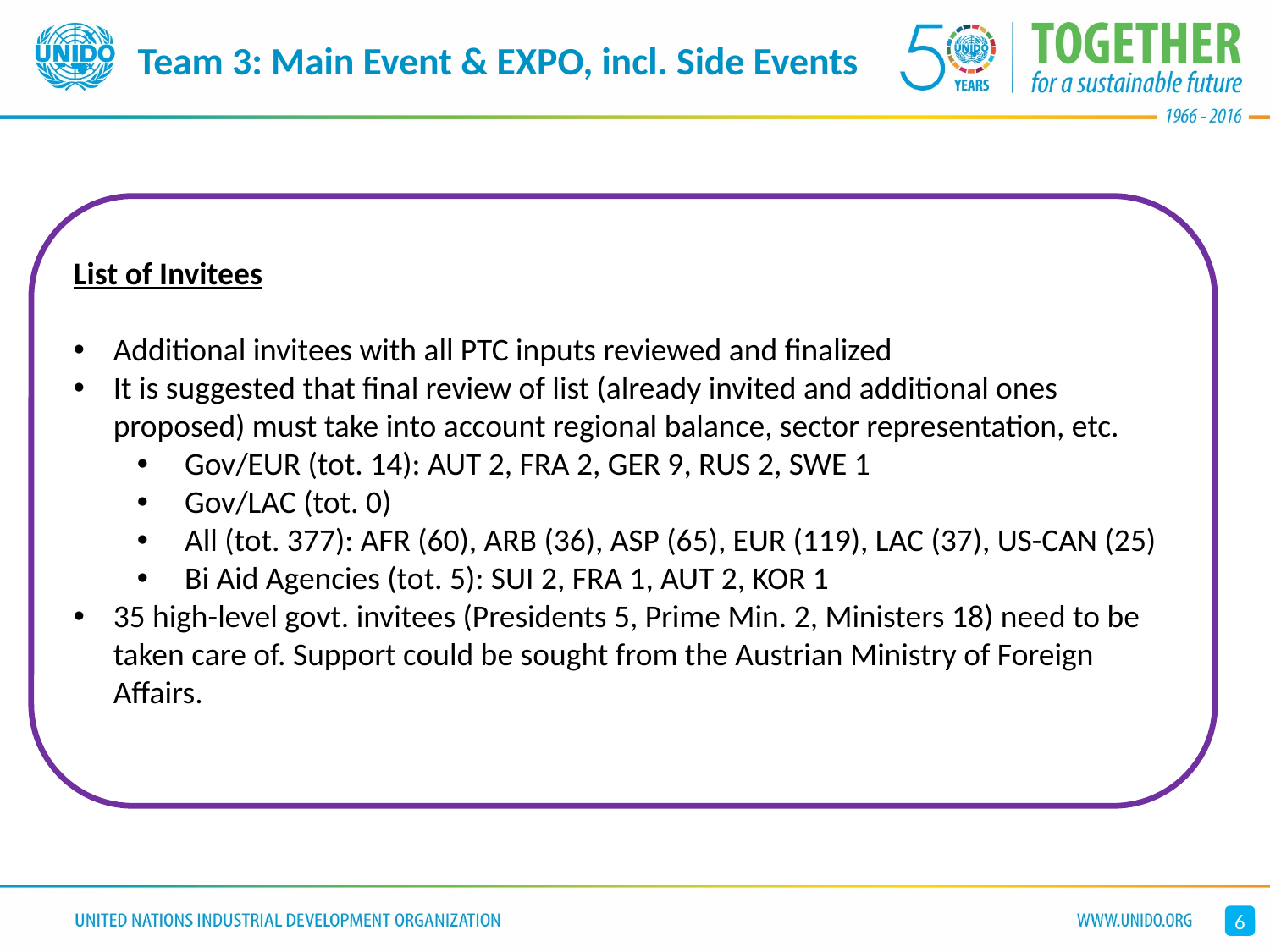

# Team 3: Main Event & EXPO, incl. Side Events

List of Invitees

Additional invitees with all PTC inputs reviewed and finalized
It is suggested that final review of list (already invited and additional ones proposed) must take into account regional balance, sector representation, etc.
Gov/EUR (tot. 14): AUT 2, FRA 2, GER 9, RUS 2, SWE 1
Gov/LAC (tot. 0)
All (tot. 377): AFR (60), ARB (36), ASP (65), EUR (119), LAC (37), US-CAN (25)
Bi Aid Agencies (tot. 5): SUI 2, FRA 1, AUT 2, KOR 1
35 high-level govt. invitees (Presidents 5, Prime Min. 2, Ministers 18) need to be taken care of. Support could be sought from the Austrian Ministry of Foreign Affairs.